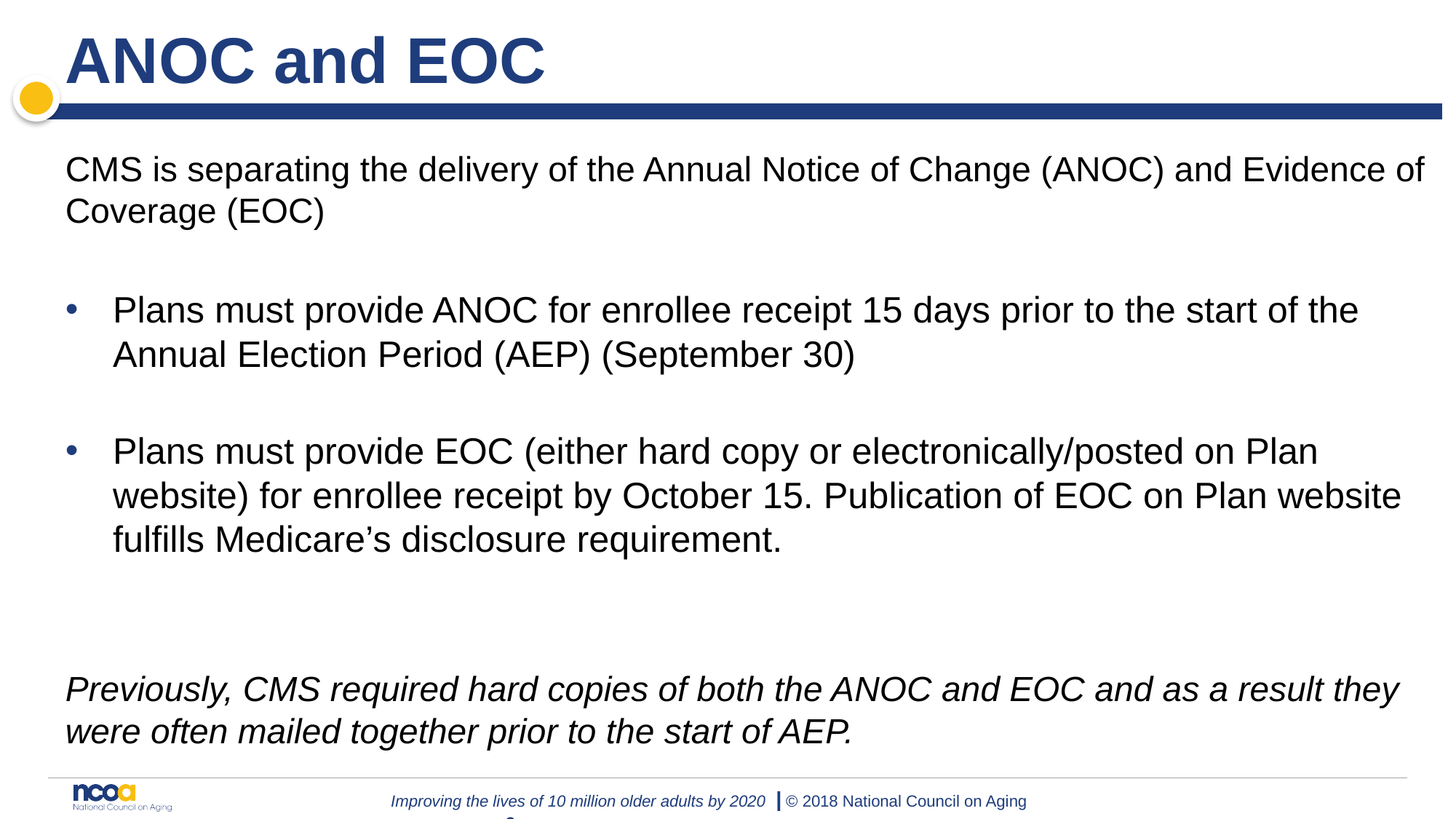

# ANOC and EOC
CMS is separating the delivery of the Annual Notice of Change (ANOC) and Evidence of Coverage (EOC)

Plans must provide ANOC for enrollee receipt 15 days prior to the start of the Annual Election Period (AEP) (September 30)

Plans must provide EOC (either hard copy or electronically/posted on Plan website) for enrollee receipt by October 15. Publication of EOC on Plan website fulfills Medicare’s disclosure requirement.

Previously, CMS required hard copies of both the ANOC and EOC and as a result they were often mailed together prior to the start of AEP.